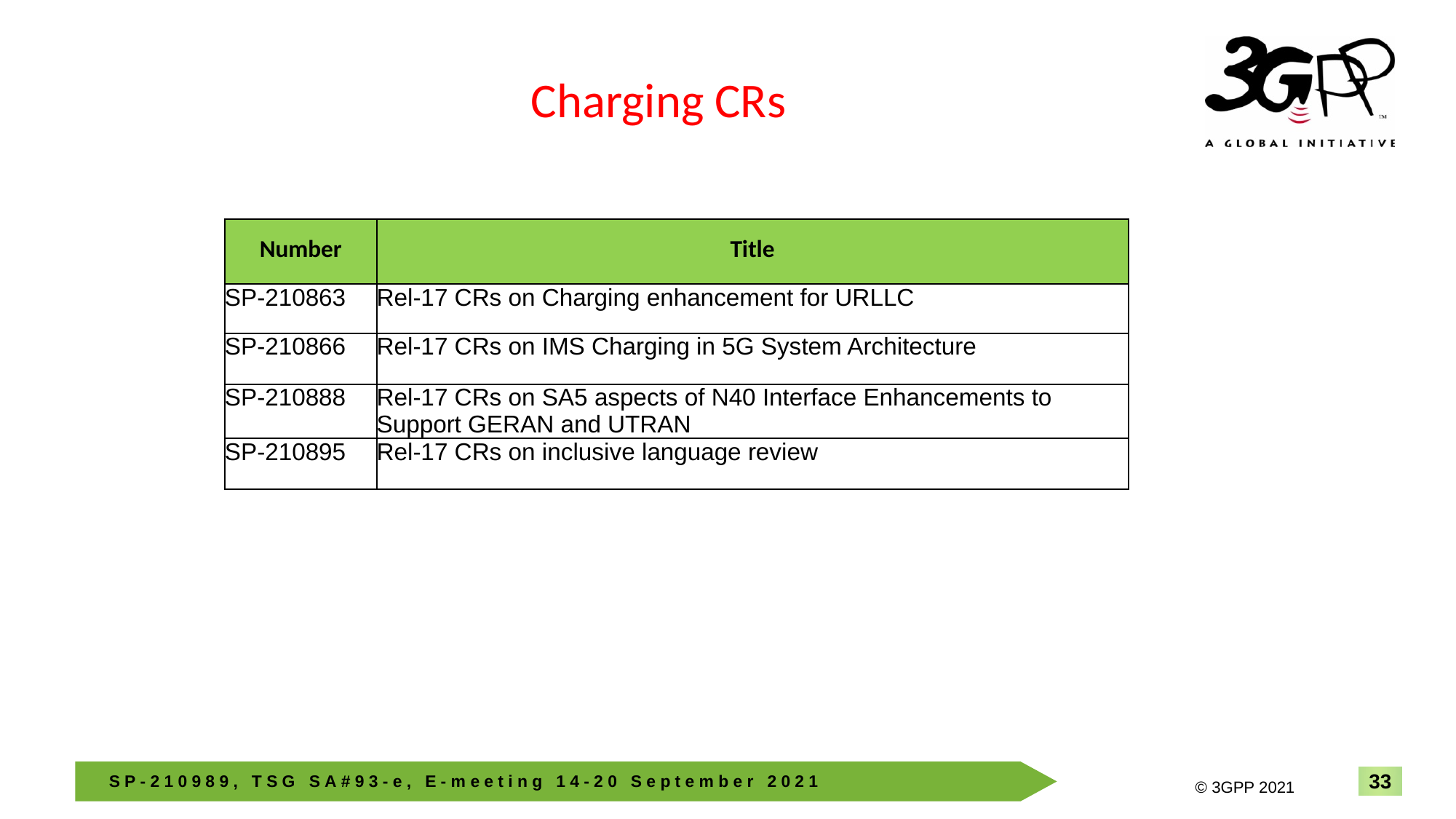

Charging CRs

| Number | Title |
| --- | --- |
| SP-210863 | Rel-17 CRs on Charging enhancement for URLLC |
| SP-210866 | Rel-17 CRs on IMS Charging in 5G System Architecture |
| SP-210888 | Rel-17 CRs on SA5 aspects of N40 Interface Enhancements to Support GERAN and UTRAN |
| SP-210895 | Rel-17 CRs on inclusive language review |